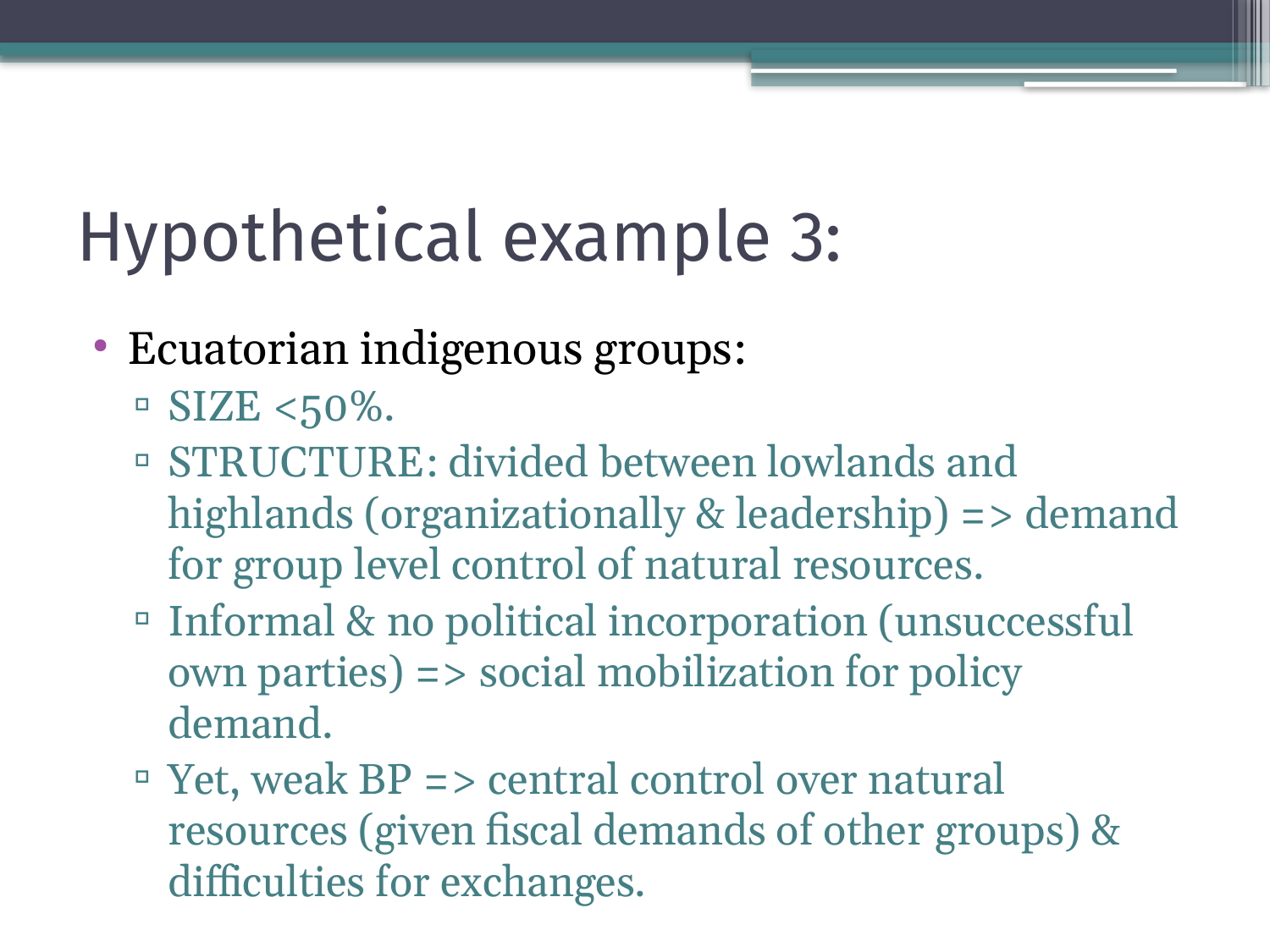

# Hypothetical example 3:
Ecuatorian indigenous groups:
SIZE <50%.
STRUCTURE: divided between lowlands and highlands (organizationally & leadership) => demand for group level control of natural resources.
Informal & no political incorporation (unsuccessful own parties) => social mobilization for policy demand.
Yet, weak BP => central control over natural resources (given fiscal demands of other groups) & difficulties for exchanges.